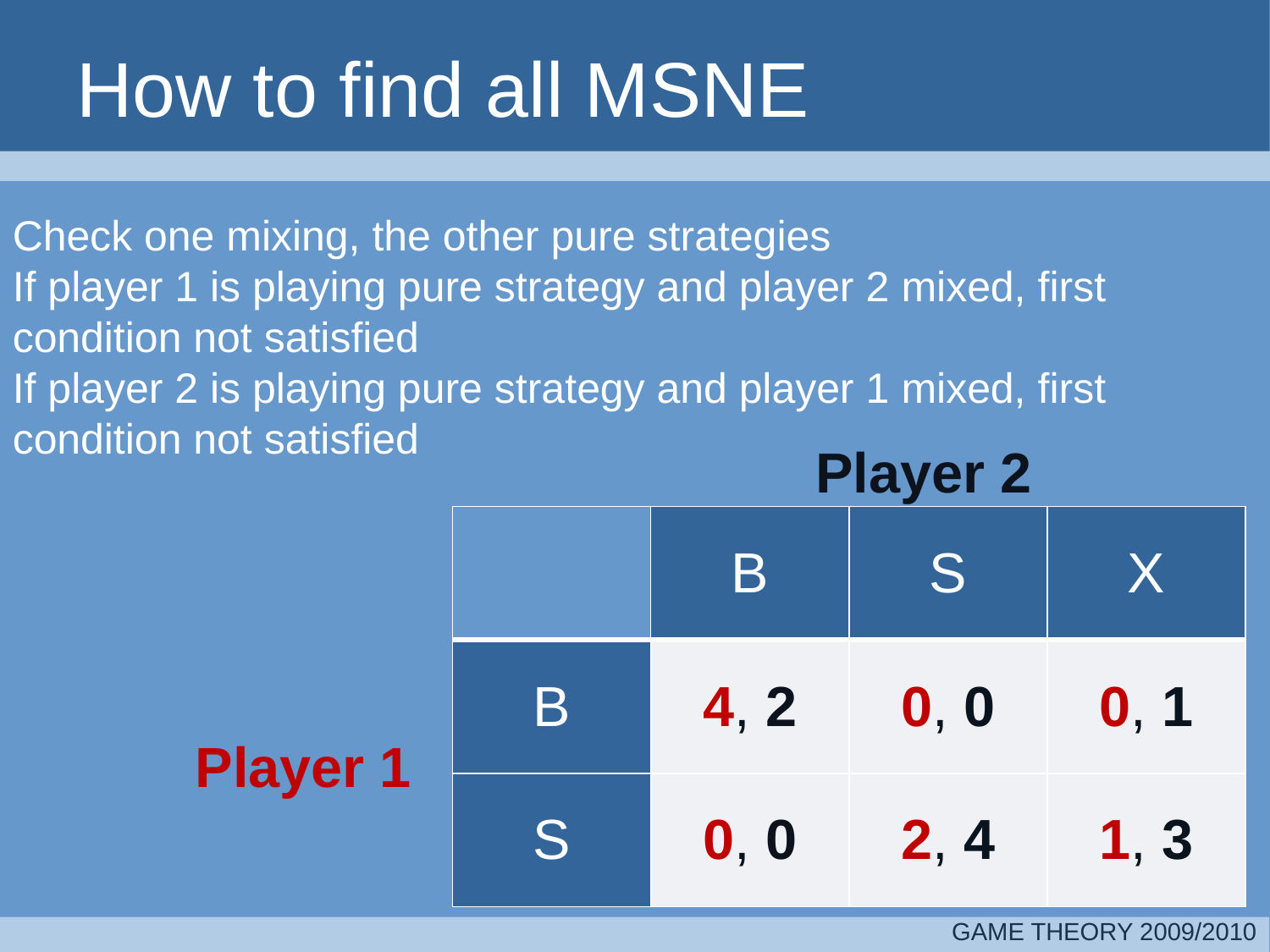

# How to find all MSNE
Check one mixing, the other pure strategies
If player 1 is playing pure strategy and player 2 mixed, first condition not satisfied
If player 2 is playing pure strategy and player 1 mixed, first condition not satisfied

Player 2
|  | B | S | X |
| --- | --- | --- | --- |
| B | 4, 2 | 0, 0 | 0, 1 |
| S | 0, 0 | 2, 4 | 1, 3 |
Player 1
GAME THEORY 2009/2010